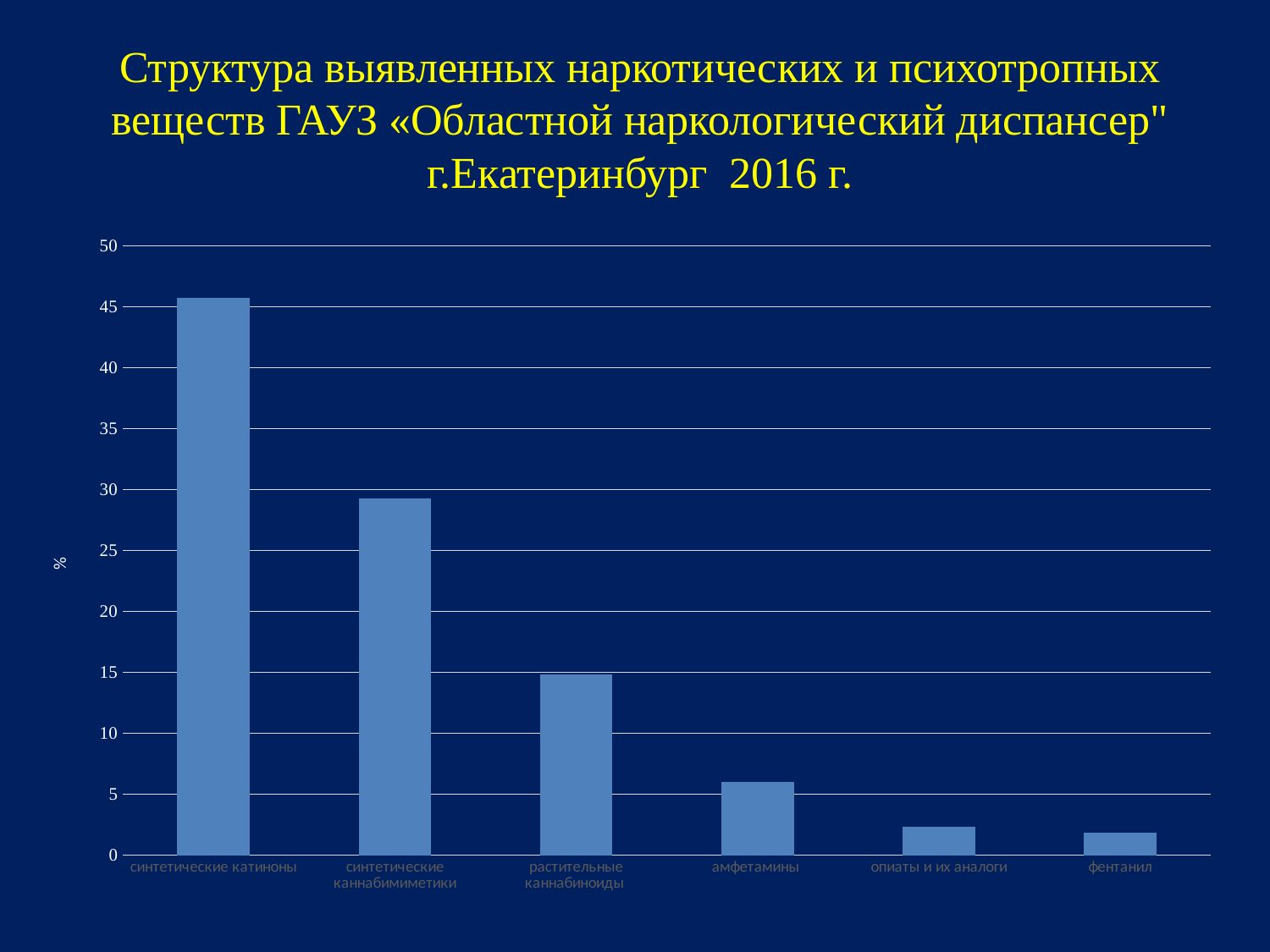

# Структура выявленных наркотических и психотропных веществ ГАУЗ «Областной наркологический диспансер" г.Екатеринбург  2016 г.

### Chart

| Category |  |
|---|---|
| синтетические катиноны | 45.71 |
| синтетические каннабимиметики | 29.29 |
| растительные каннабиноиды  | 14.83 |
| амфетамины  | 6.02 |
| опиаты и их аналоги | 2.32 |
| фентанил | 1.83 |